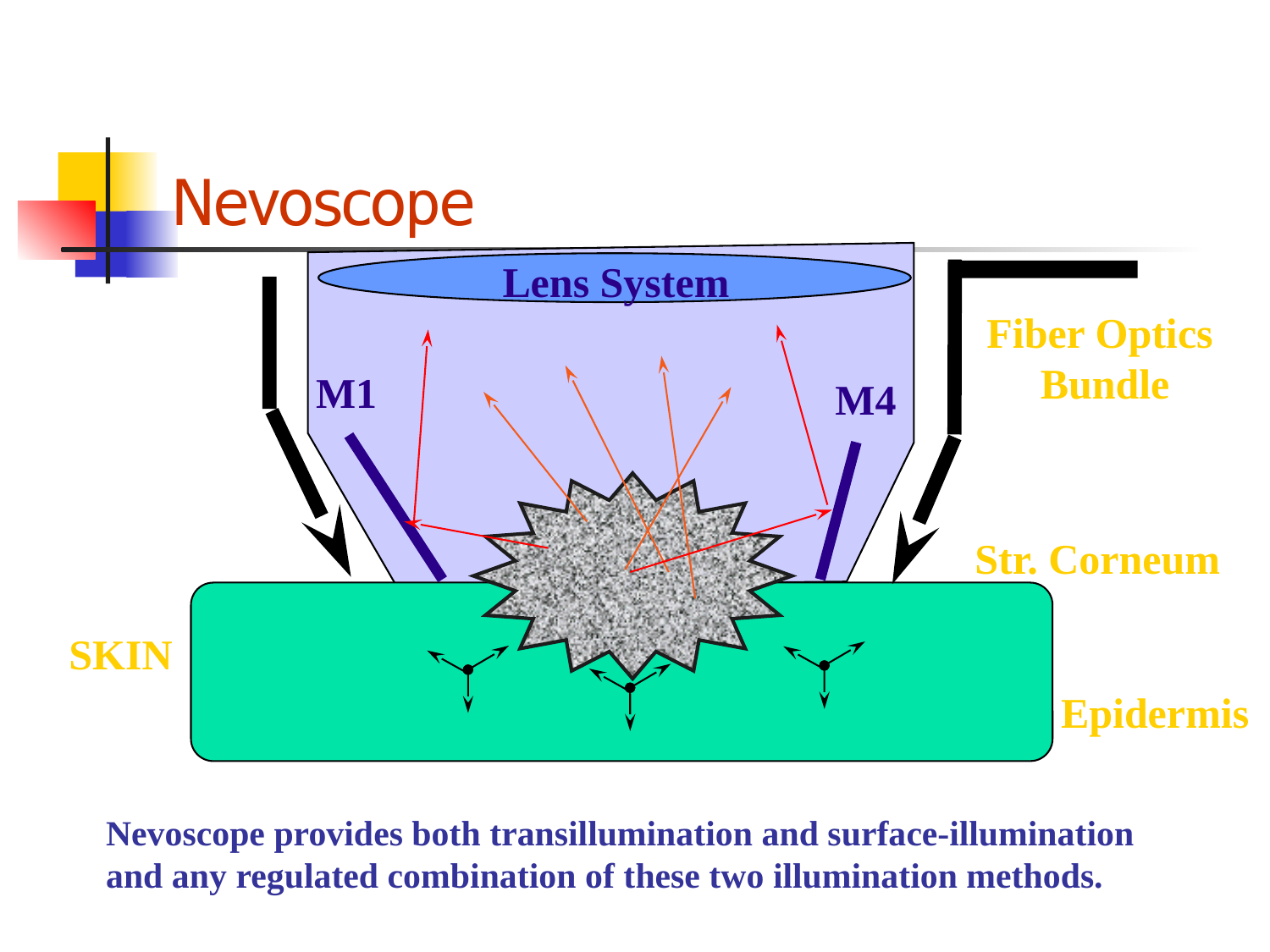

# Nevoscope

Lens System

Fiber Optics
Bundle

M1

M4

Str. Corneum

SKIN

Epidermis
Nevoscope provides both transillumination and surface-illumination
and any regulated combination of these two illumination methods.